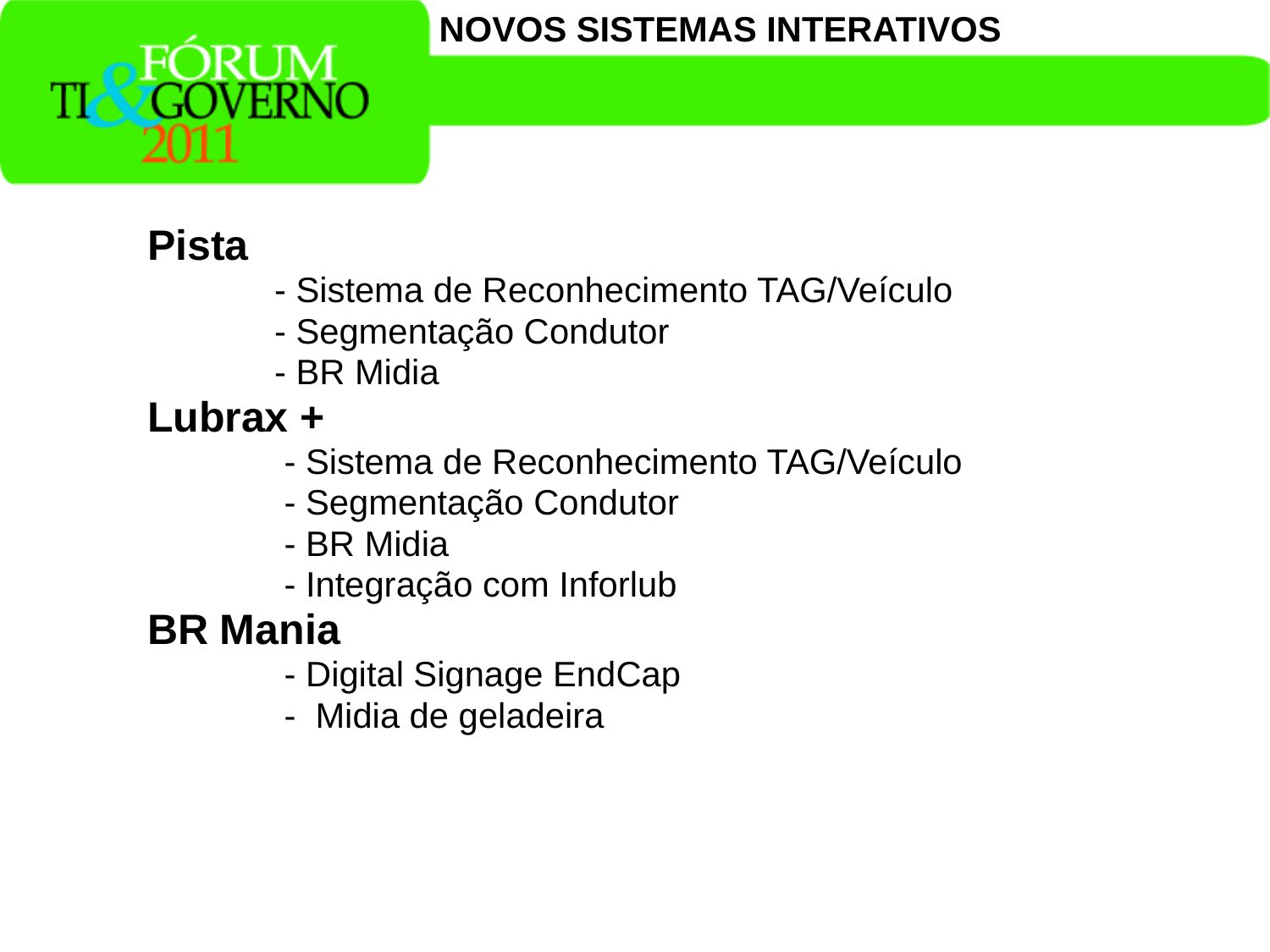

Novos Sistemas Interativos
Pista
	- Sistema de Reconhecimento TAG/Veículo
	- Segmentação Condutor
	- BR Midia
Lubrax +
	 - Sistema de Reconhecimento TAG/Veículo
	 - Segmentação Condutor
	 - BR Midia
	 - Integração com Inforlub
BR Mania
	 - Digital Signage EndCap
	 -  Midia de geladeira